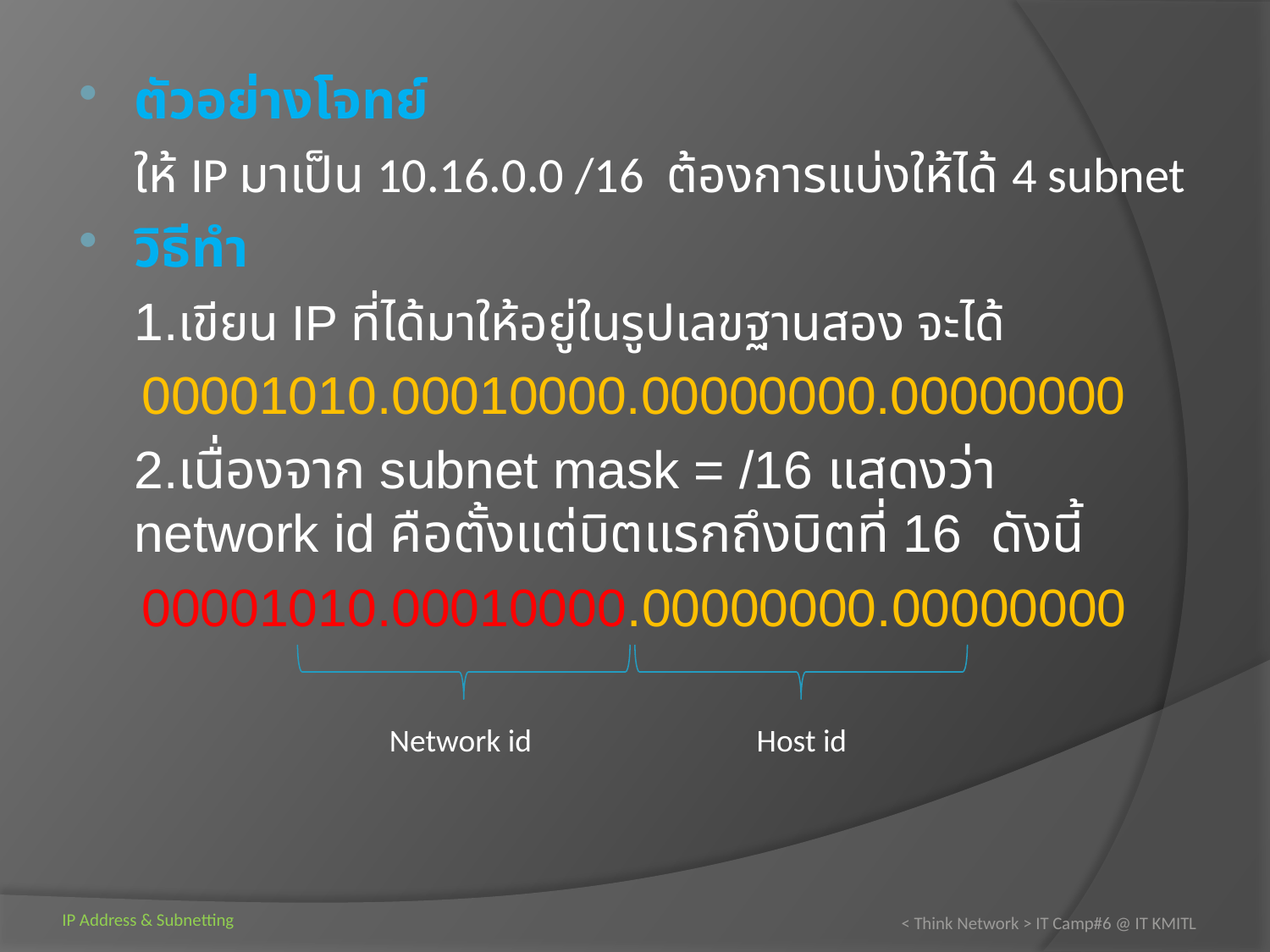

ตัวอย่างโจทย์
	ให้ IP มาเป็น 10.16.0.0 /16  ต้องการแบ่งให้ได้ 4 subnet
วิธีทำ
	1.เขียน IP ที่ได้มาให้อยู่ในรูปเลขฐานสอง จะได้
00001010.00010000.00000000.00000000
	2.เนื่องจาก subnet mask = /16 แสดงว่า network id คือตั้งแต่บิตแรกถึงบิตที่ 16  ดังนี้
00001010.00010000.00000000.00000000

Network id
Host id
< Think Network > IT Camp#6 @ IT KMITL